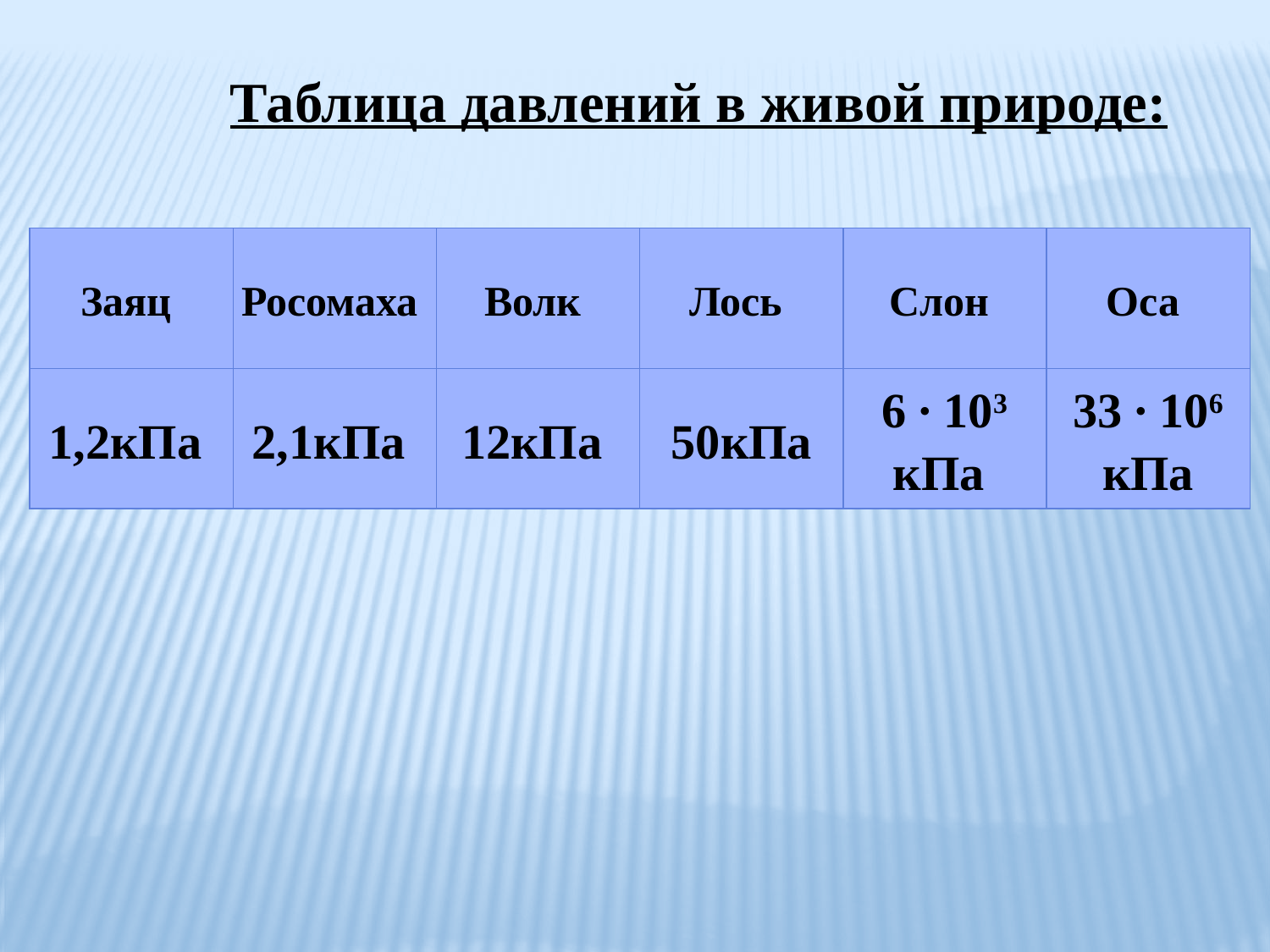

Таблица давлений в живой природе:
| Заяц | Росомаха | Волк | Лось | Слон | Оса |
| --- | --- | --- | --- | --- | --- |
| 1,2кПа | 2,1кПа | 12кПа | 50кПа | 6 ∙ 103 кПа | 33 ∙ 106 кПа |